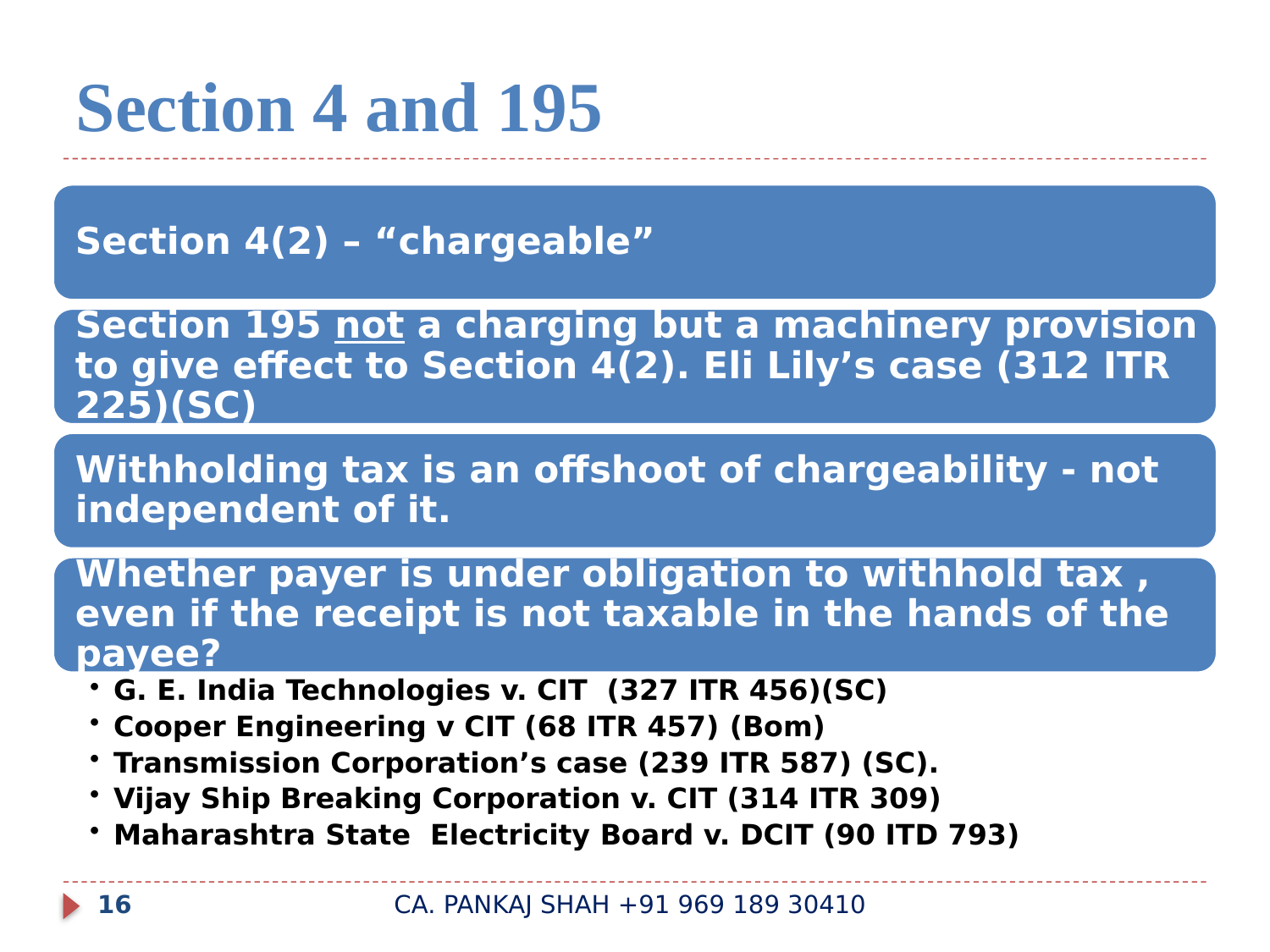

# Section 4 and 195
Section 4(2) – “chargeable”
Section 195 not a charging but a machinery provision to give effect to Section 4(2). Eli Lily’s case (312 ITR 225)(SC)
Withholding tax is an offshoot of chargeability - not independent of it.
Whether payer is under obligation to withhold tax , even if the receipt is not taxable in the hands of the payee?
G. E. India Technologies v. CIT  (327 ITR 456)(SC)
Cooper Engineering v CIT (68 ITR 457) (Bom)
Transmission Corporation’s case (239 ITR 587) (SC).
Vijay Ship Breaking Corporation v. CIT (314 ITR 309)
Maharashtra State  Electricity Board v. DCIT (90 ITD 793)
16
CA. PANKAJ SHAH +91 969 189 30410